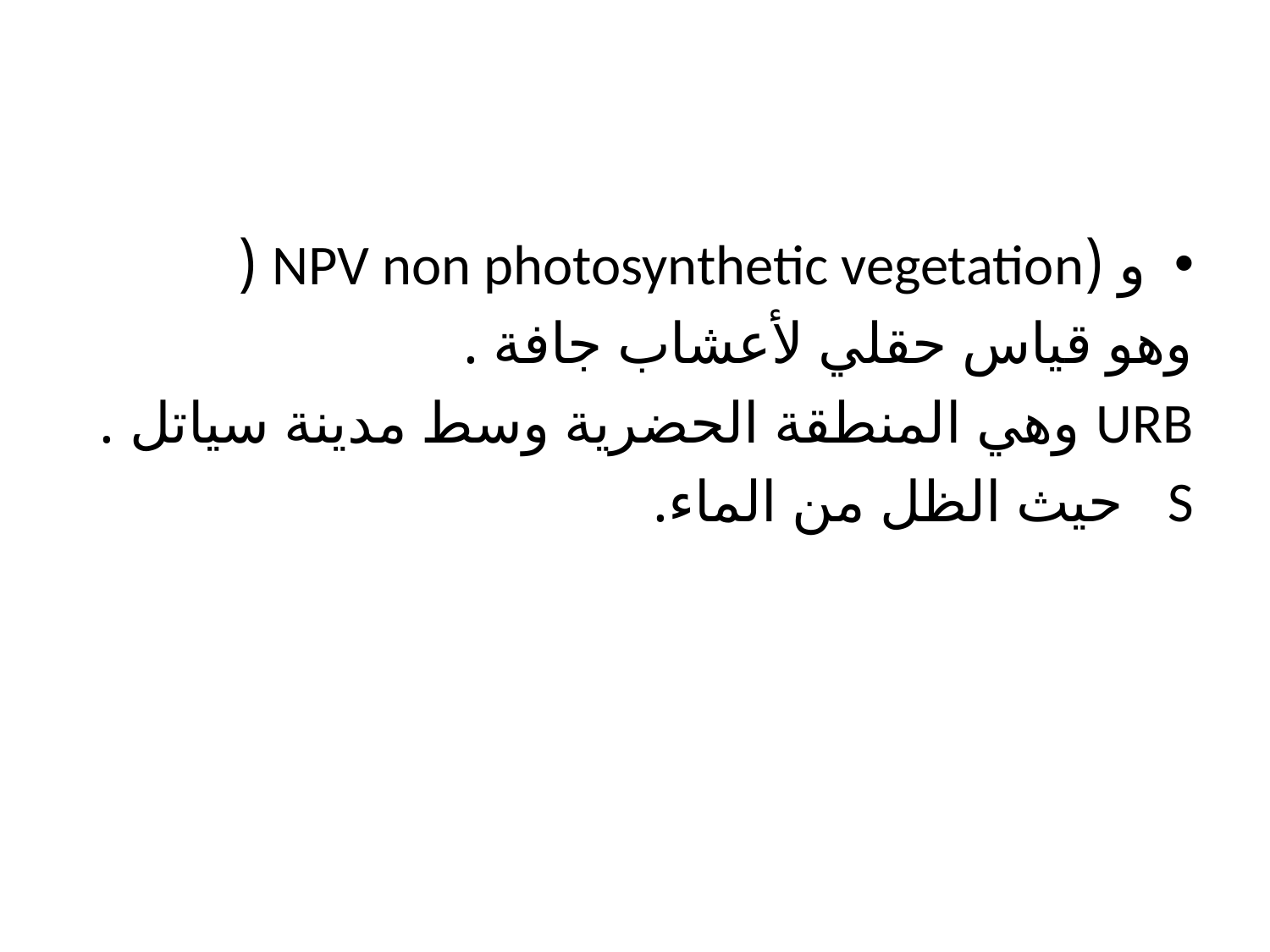

و (NPV non photosynthetic vegetation (
وهو قياس حقلي لأعشاب جافة .
URB وهي المنطقة الحضرية وسط مدينة سياتل .
S   حيث الظل من الماء.